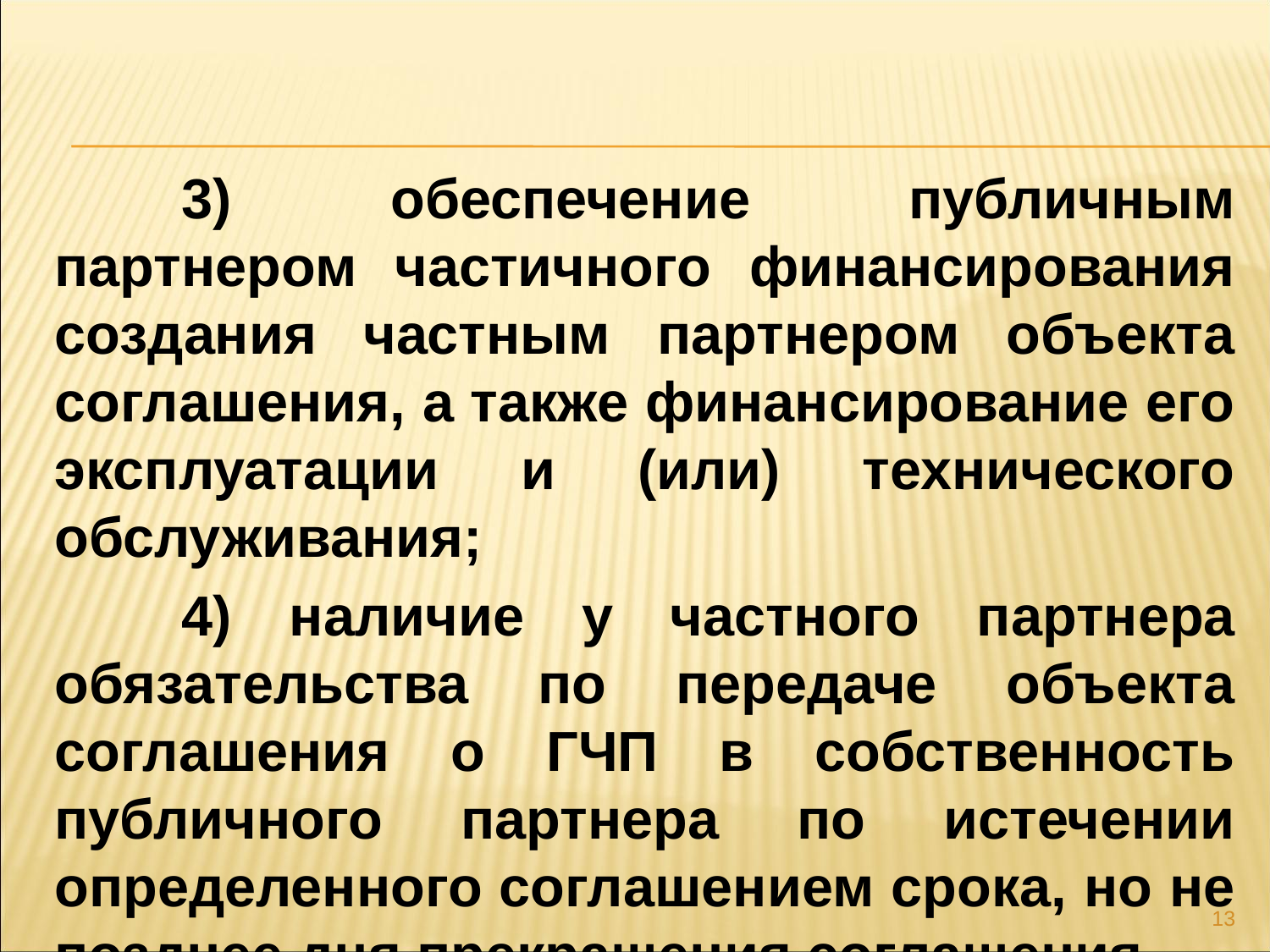

3) обеспечение публичным партнером частичного финансирования создания частным партнером объекта соглашения, а также финансирование его эксплуатации и (или) технического обслуживания;
	4) наличие у частного партнера обязательства по передаче объекта соглашения о ГЧП в собственность публичного партнера по истечении определенного соглашением срока, но не позднее дня прекращения соглашения.

13